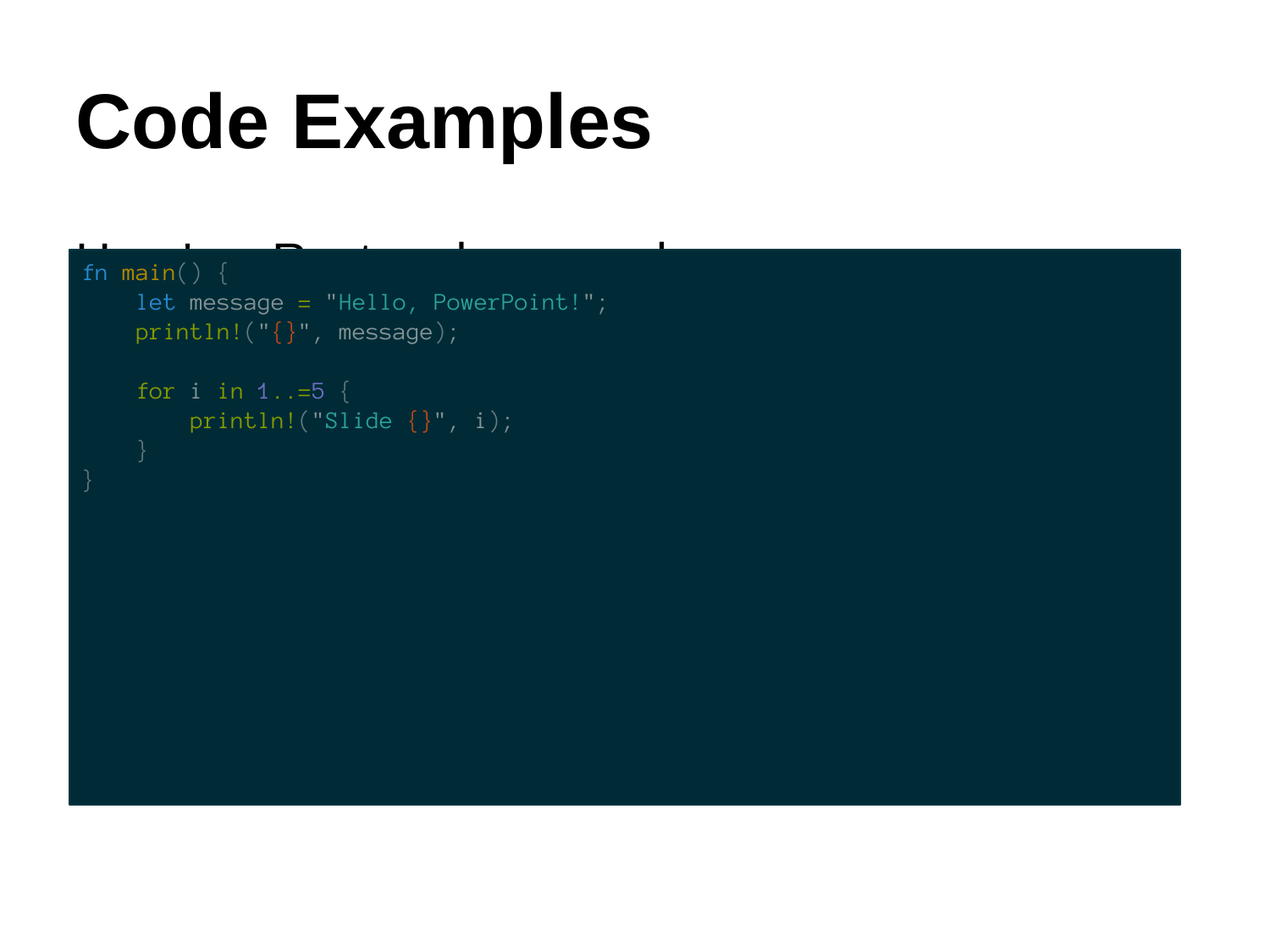

Code Examples
Here's a Rust code example:
fn main() {
    let message = "Hello, PowerPoint!";
    println!("{}", message);

    for i in 1..=5 {
        println!("Slide {}", i);
    }
}